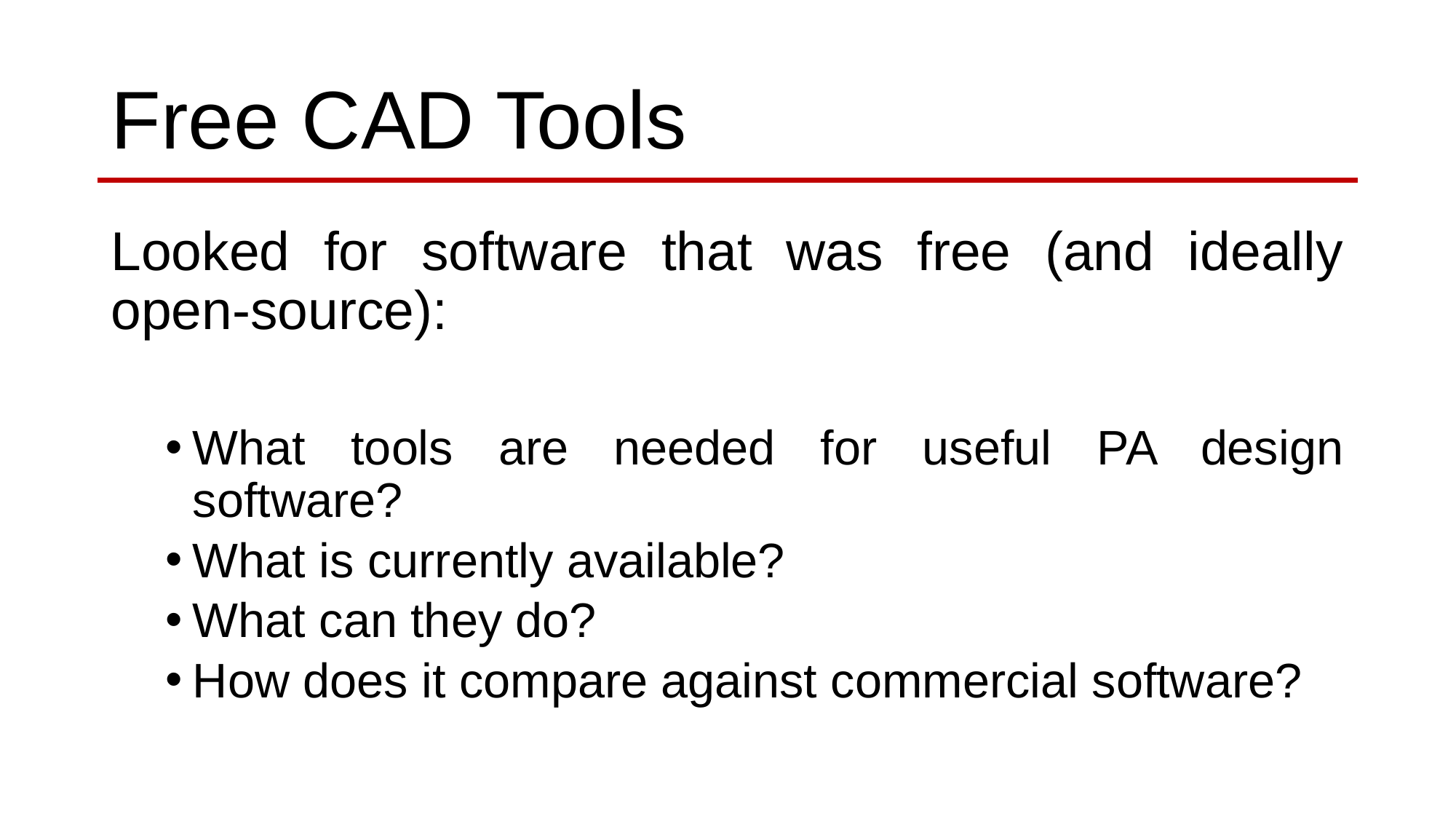

# Free CAD Tools
Looked for software that was free (and ideally open-source):

What tools are needed for useful PA design software?
What is currently available?
What can they do?
How does it compare against commercial software?